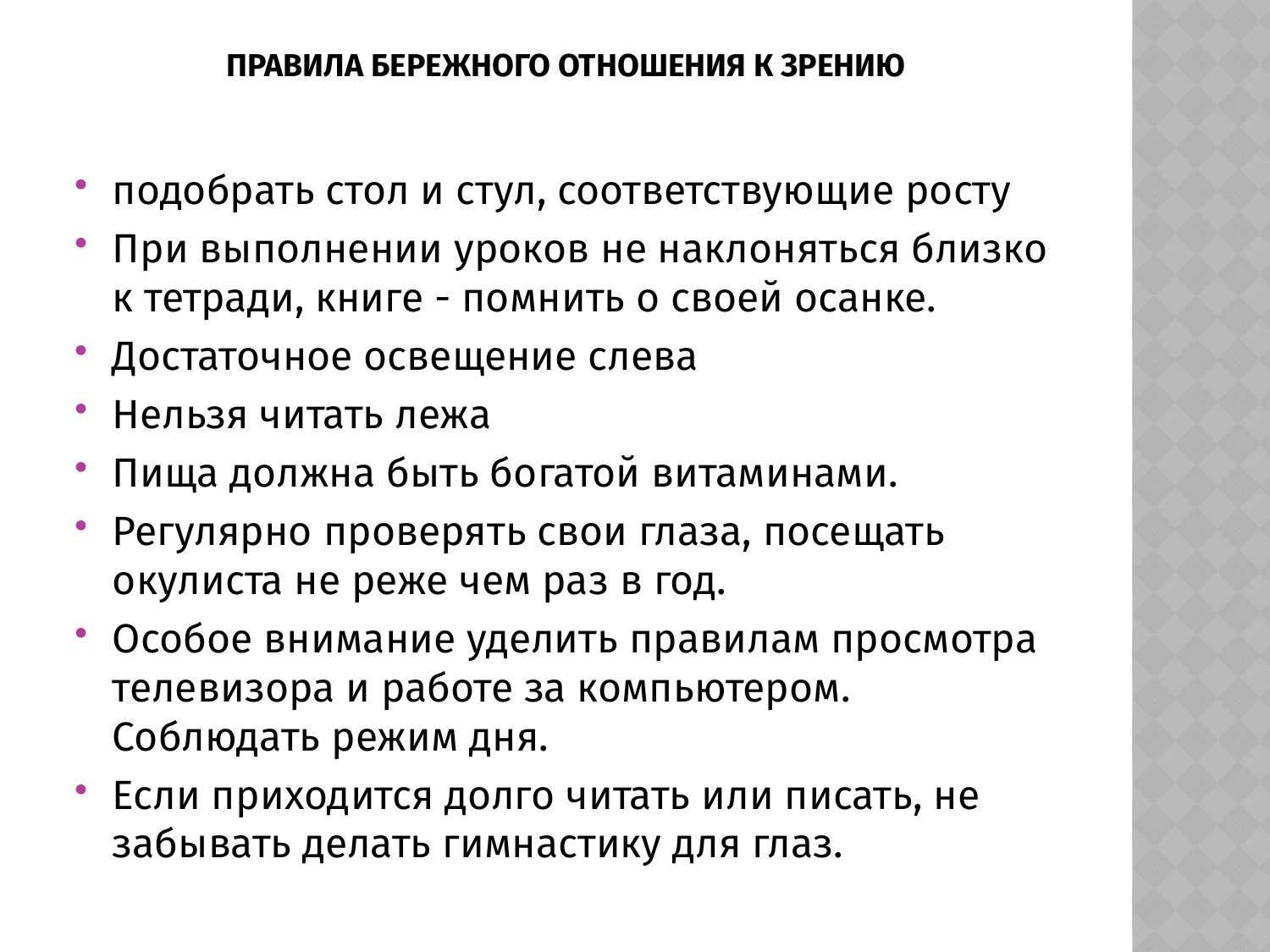

# Правила бережного отношения к зрению

подобрать стол и стул, соответствующие росту
При выполнении уроков не наклоняться близко к тетради, книге - помнить о своей осанке.
Достаточное освещение слева
Нельзя читать лежа
Пища должна быть богатой витаминами.
Регулярно проверять свои глаза, посещать окулиста не реже чем раз в год.
Особое внимание уделить правилам просмотра телевизора и работе за компьютером. Соблюдать режим дня.
Если приходится долго читать или писать, не забывать делать гимнастику для глаз.